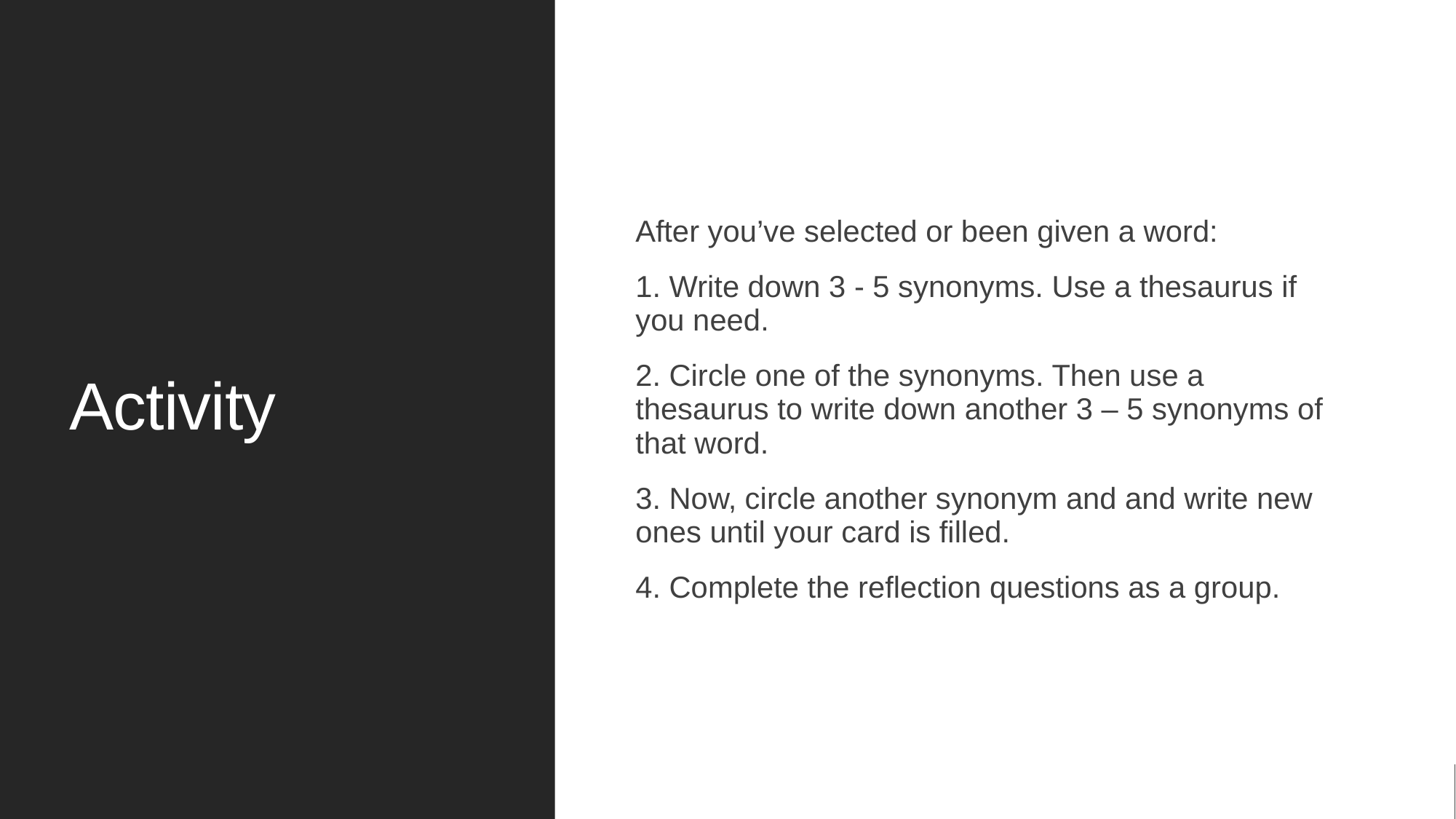

# Activity

After you’ve selected or been given a word:
1. Write down 3 - 5 synonyms. Use a thesaurus if you need.
2. Circle one of the synonyms. Then use a thesaurus to write down another 3 – 5 synonyms of that word.
3. Now, circle another synonym and and write new ones until your card is filled.
4. Complete the reflection questions as a group.